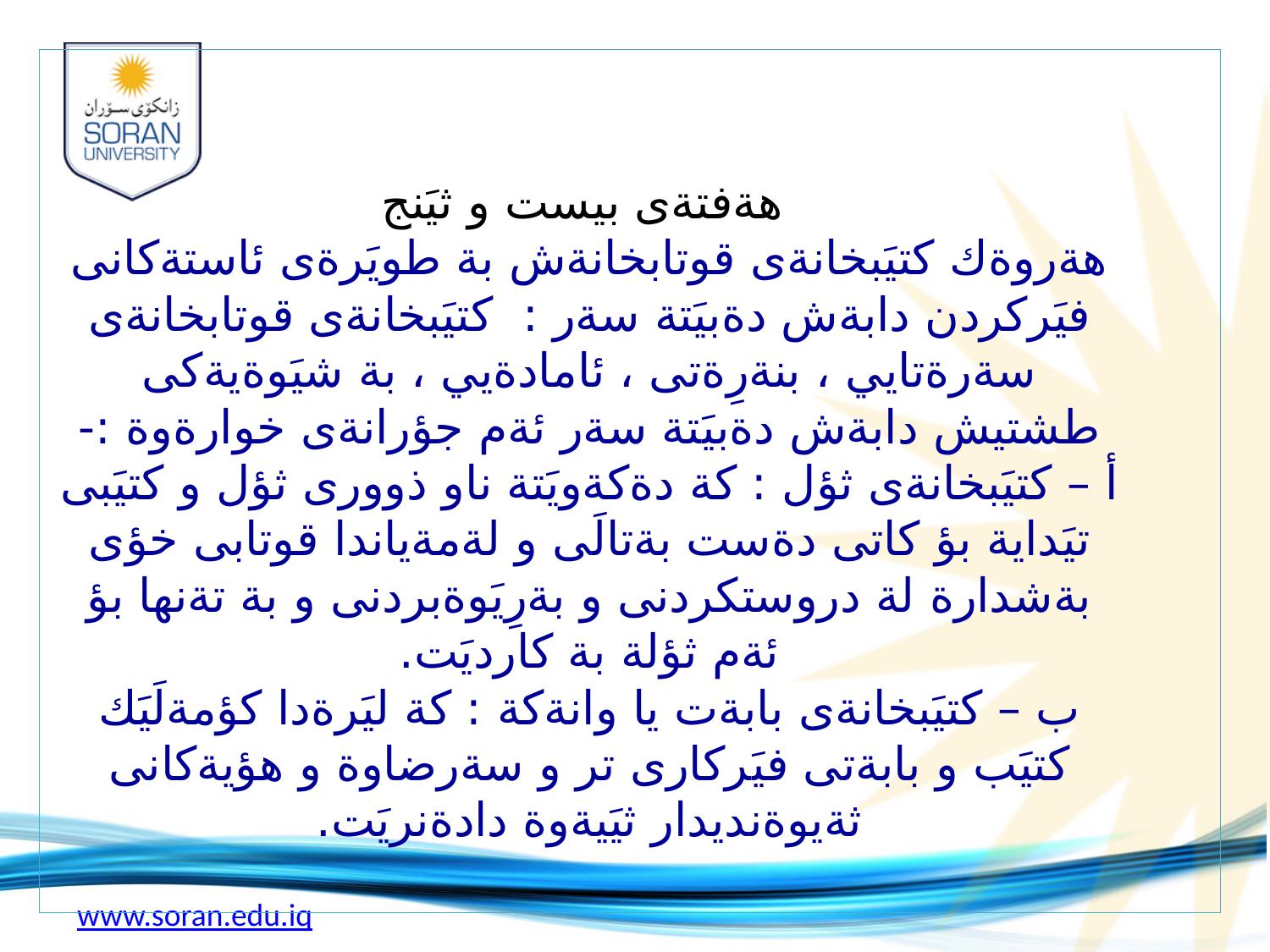

# هةفتةى بيست و ثيَنج هةروةك كتيَبخانةى قوتابخانةش بة طويَرةى ئاستةكانى فيَركردن دابةش دةبيَتة سةر :  كتيَبخانةى قوتابخانةى سةرةتايي ، بنةرِةتى ، ئامادةيي ، بة شيَوةيةكى طشتيش دابةش دةبيَتة سةر ئةم جؤرانةى خوارةوة :- أ – كتيَبخانةى ثؤل : كة دةكةويَتة ناو ذوورى ثؤل و كتيَبى تيَداية بؤ كاتى دةست بةتالَى و لةمةياندا قوتابى خؤى بةشدارة لة دروستكردنى و بةرِيَوةبردنى و بة تةنها بؤ ئةم ثؤلة بة كارديَت. ب – كتيَبخانةى بابةت يا وانةكة : كة ليَرةدا كؤمةلَيَك كتيَب و بابةتى فيَركارى تر و سةرضاوة و هؤيةكانى ثةيوةنديدار ثيَيةوة دادةنريَت.